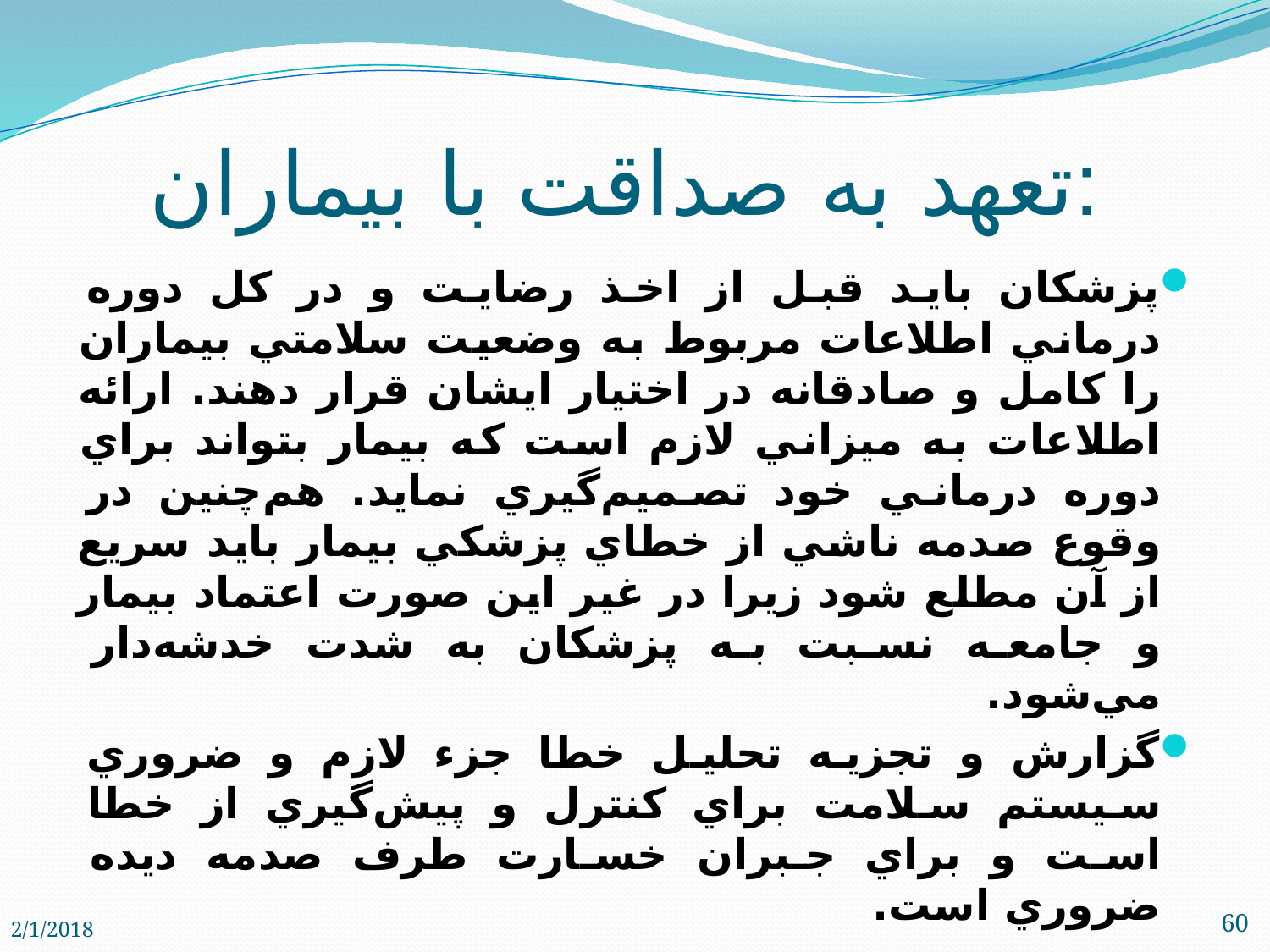

# تعهد به صداقت با بيماران:
پزشكان بايد قبل از اخذ رضايت و در كل دوره درماني اطلاعات مربوط به وضعيت سلامتي بيماران را كامل و صادقانه در اختيار ايشان قرار دهند. ارائه اطلاعات به ميزاني لازم است كه بيمار بتواند براي دوره درماني خود تصميم‌گيري نمايد. هم‌چنين در وقوع صدمه ناشي از خطاي پزشكي بيمار بايد سريع از آن مطلع شود زيرا در غير اين صورت اعتماد بيمار و جامعه نسبت به پزشكان به شدت خدشه‌دار مي‌شود.
گزارش و تجزيه تحليل خطا جزء لازم و ضروري سيستم سلامت براي كنترل و پيش‌گيري از خطا است و براي جبران خسارت طرف صدمه ديده ضروري است.
2/1/2018
60